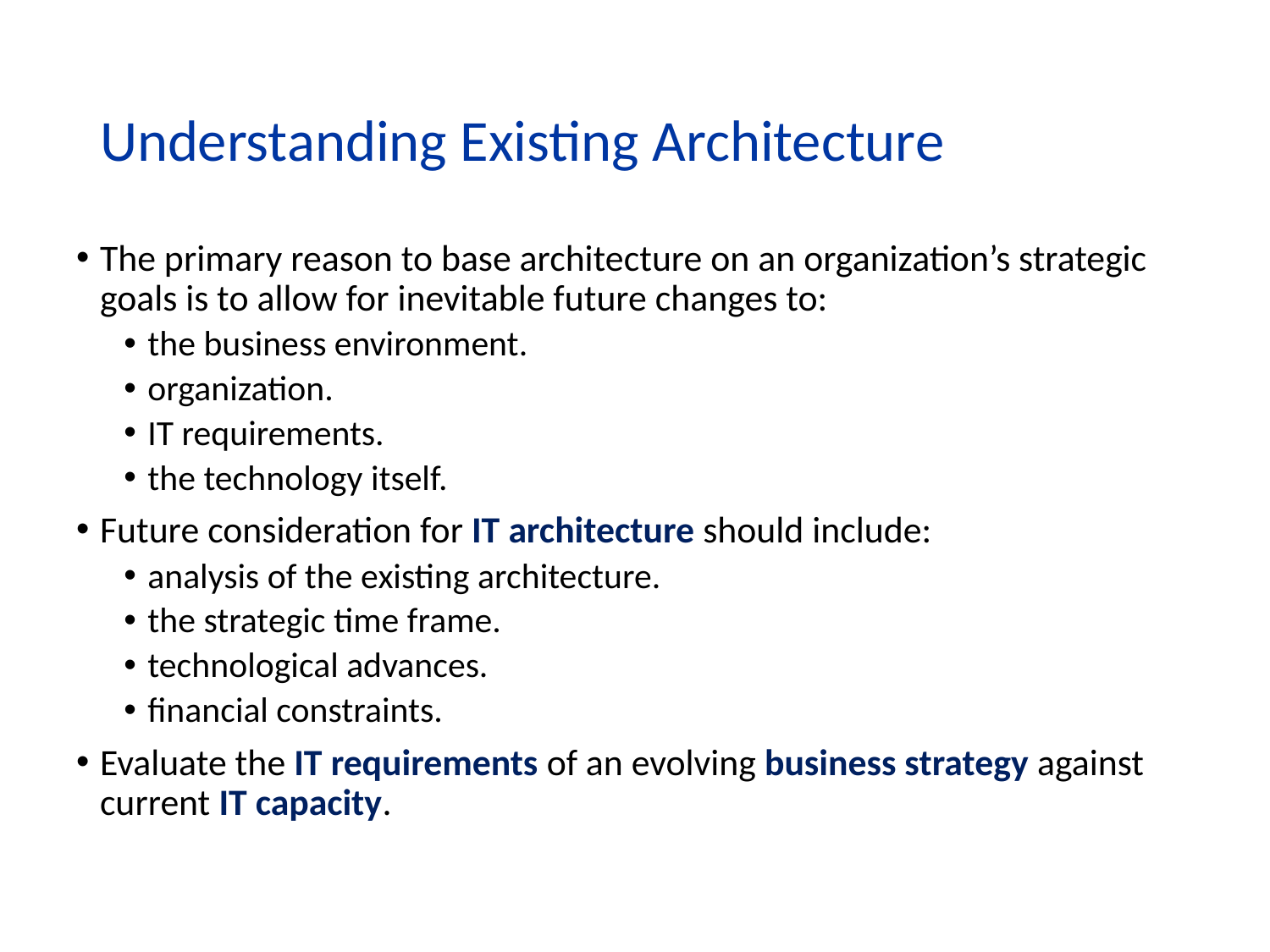

# Understanding Existing Architecture
The primary reason to base architecture on an organization’s strategic goals is to allow for inevitable future changes to:
the business environment.
organization.
IT requirements.
the technology itself.
Future consideration for IT architecture should include:
analysis of the existing architecture.
the strategic time frame.
technological advances.
financial constraints.
Evaluate the IT requirements of an evolving business strategy against current IT capacity.